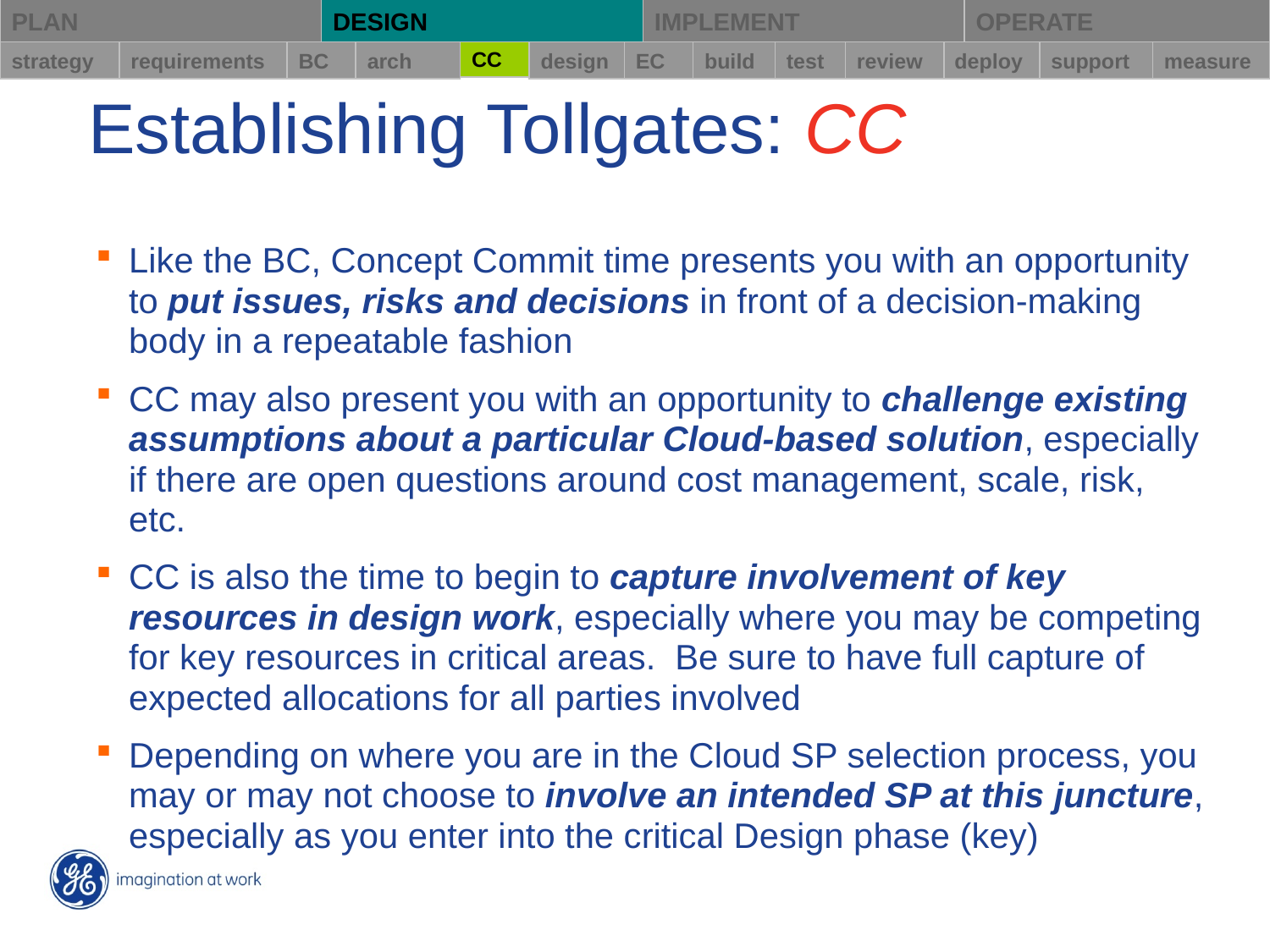

PLAN
DESIGN
IMPLEMENT
OPERATE
CC
strategy
requirements
BC
build
test
review
deploy
support
measure
arch
design
EC
# Establishing Tollgates: CC
Like the BC, Concept Commit time presents you with an opportunity to put issues, risks and decisions in front of a decision-making body in a repeatable fashion
CC may also present you with an opportunity to challenge existing assumptions about a particular Cloud-based solution, especially if there are open questions around cost management, scale, risk, etc.
CC is also the time to begin to capture involvement of key resources in design work, especially where you may be competing for key resources in critical areas.  Be sure to have full capture of expected allocations for all parties involved
Depending on where you are in the Cloud SP selection process, you may or may not choose to involve an intended SP at this juncture, especially as you enter into the critical Design phase (key)